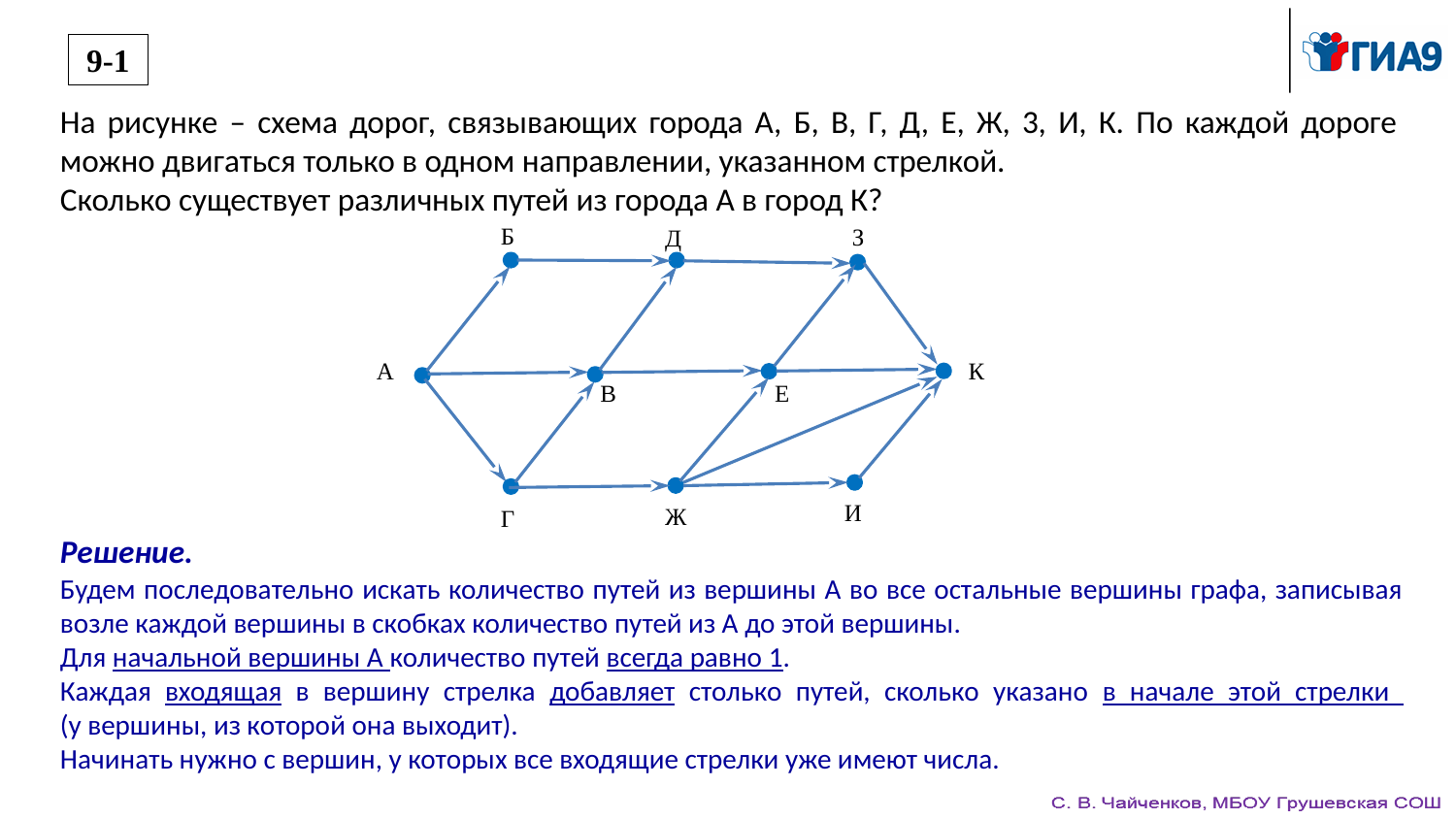

9-1
На рисунке – схема дорог, связывающих города А, Б, В, Г, Д, Е, Ж, 3, И, К. По каждой дороге можно двигаться только в одном направлении, указанном стрелкой.
Сколько существует различных путей из города А в город К?

Б
З
Д

А
К

Е
В

И
Ж
Г
Решение.
Будем последовательно искать количество путей из вершины А во все остальные вершины графа, записывая возле каждой вершины в скобках количество путей из А до этой вершины.
Для начальной вершины А количество путей всегда равно 1.
Каждая входящая в вершину стрелка добавляет столько путей, сколько указано в начале этой стрелки
(у вершины, из которой она выходит).
Начинать нужно с вершин, у которых все входящие стрелки уже имеют числа.